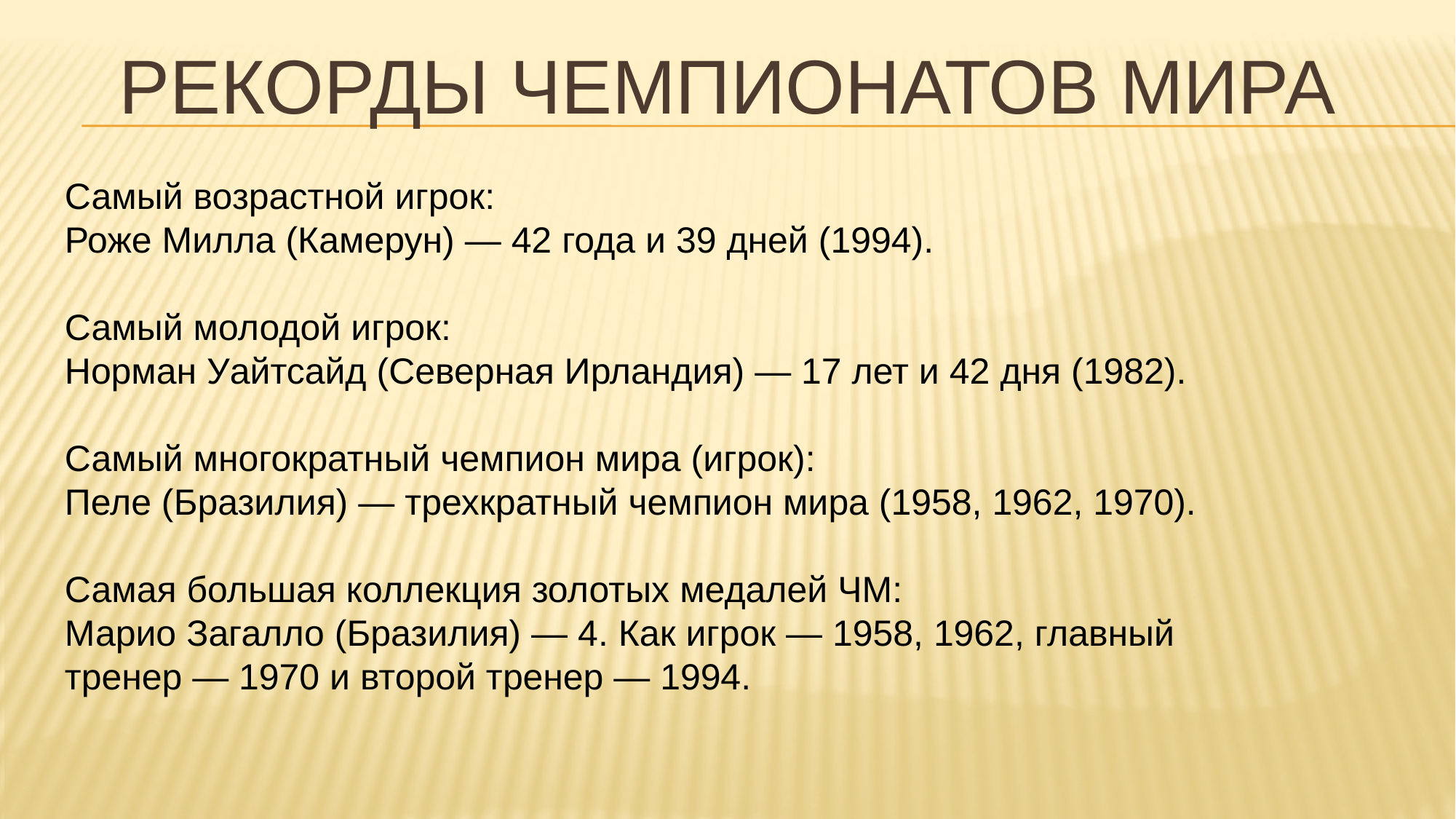

# Рекорды чемпионатов мира
Самый возрастной игрок:
Роже Милла (Камерун) — 42 года и 39 дней (1994).

Самый молодой игрок:
Норман Уайтсайд (Северная Ирландия) — 17 лет и 42 дня (1982).

Самый многократный чемпион мира (игрок):
Пеле (Бразилия) — трехкратный чемпион мира (1958, 1962, 1970).

Самая большая коллекция золотых медалей ЧМ:
Марио Загалло (Бразилия) — 4. Как игрок — 1958, 1962, главный тренер — 1970 и второй тренер — 1994.